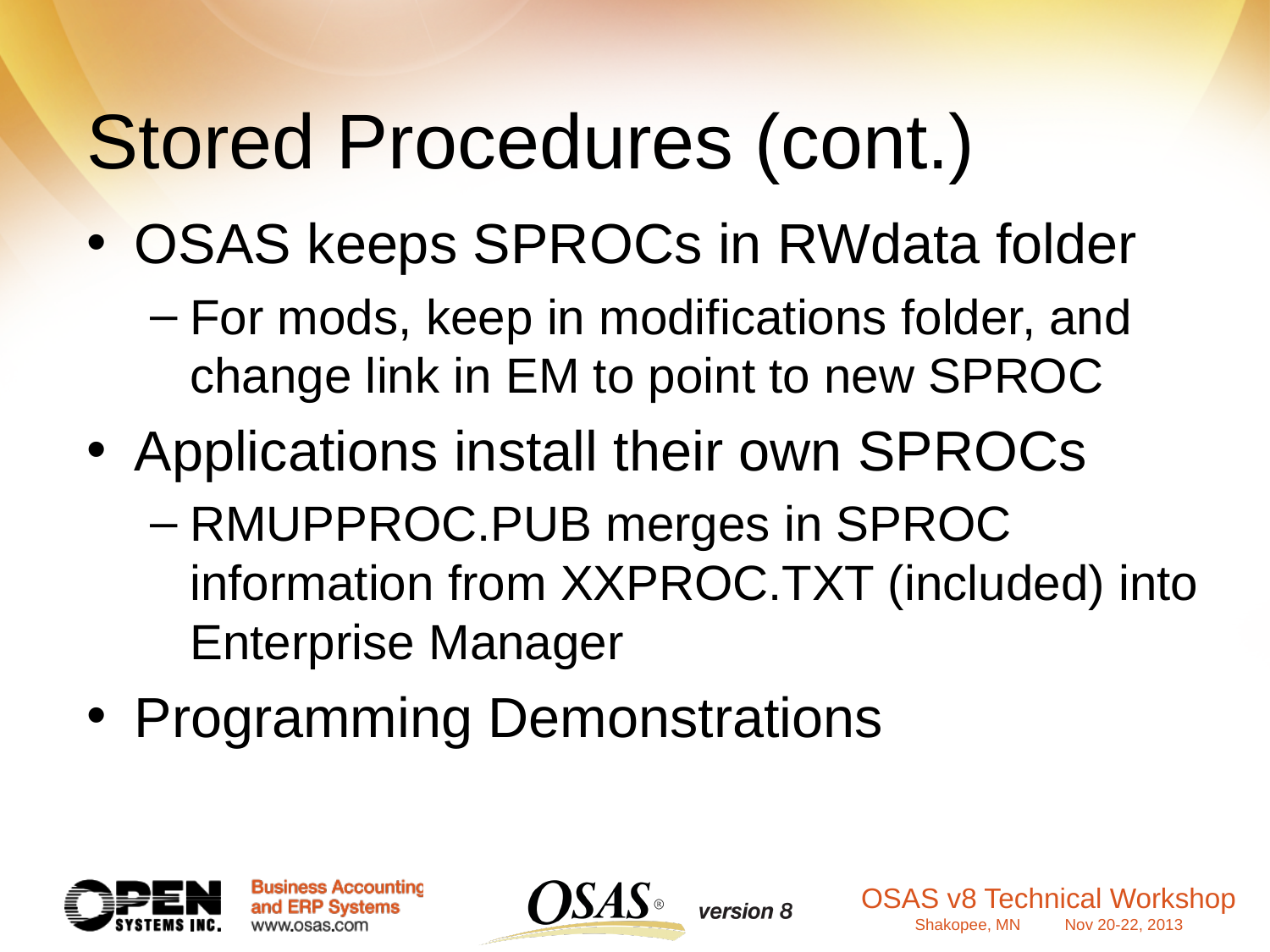

# Stored Procedures (cont.)
OSAS keeps SPROCs in RWdata folder
For mods, keep in modifications folder, and change link in EM to point to new SPROC
Applications install their own SPROCs
RMUPPROC.PUB merges in SPROC information from XXPROC.TXT (included) into Enterprise Manager
Programming Demonstrations